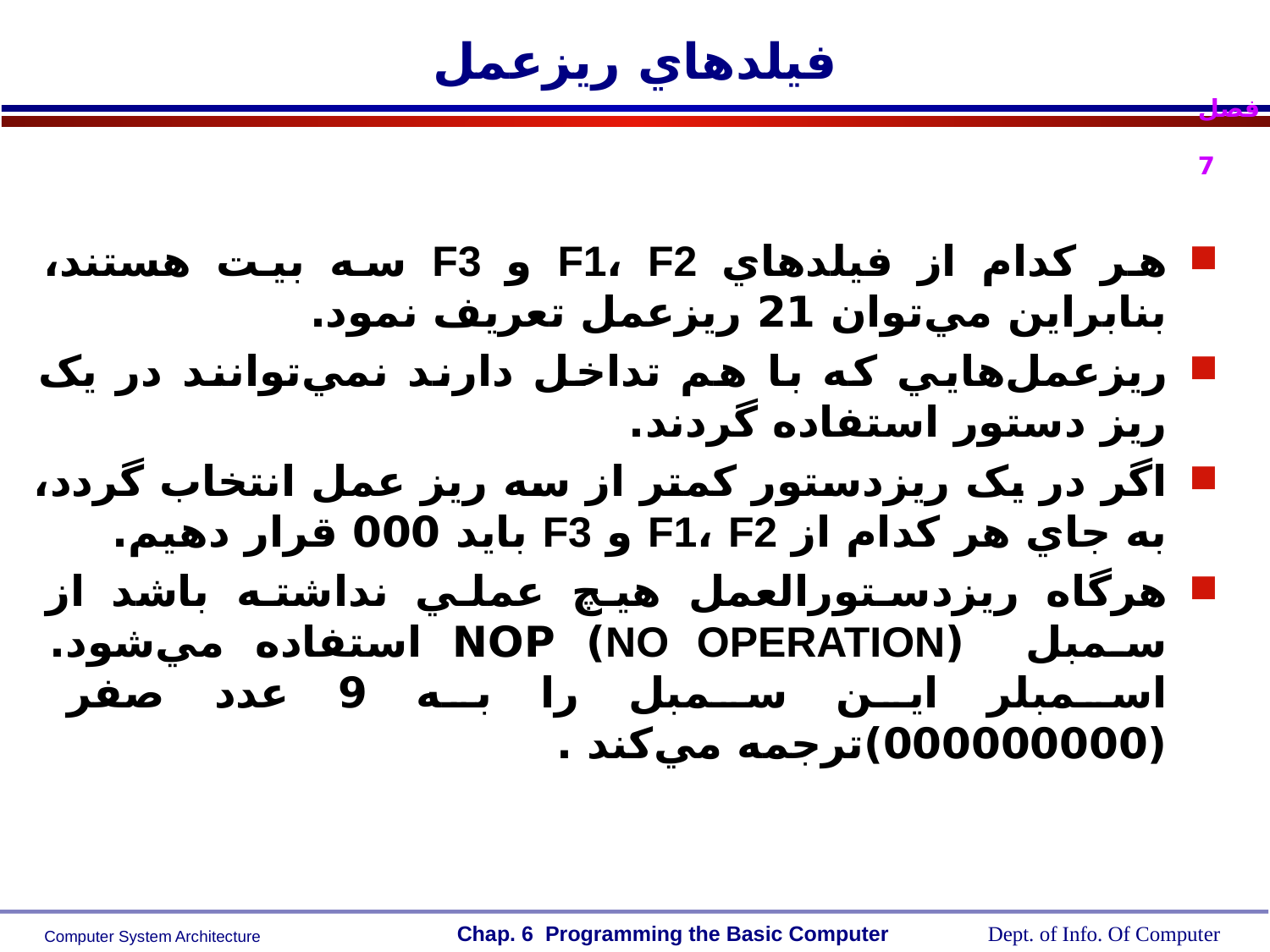

# فيلدهاي ريزعمل
هر کدام از فيلدهاي F1، F2 و F3 سه بيت هستند، بنابراين مي‌توان 21 ريزعمل تعريف نمود.
ريزعمل‌هايي که با هم تداخل دارند نمي‌توانند در يک ريز دستور استفاده گردند.
اگر در يک ريزدستور کمتر از سه ريز عمل انتخاب گردد، به جاي هر کدام از F1، F2 و F3 بايد 000 قرار دهيم.
هرگاه ريزدستورالعمل هيچ عملي نداشته باشد از سمبل  (NO OPERATION) NOP استفاده مي‌شود. اسمبلر اين سمبل را به 9 عدد صفر (000000000)ترجمه مي‌كند .